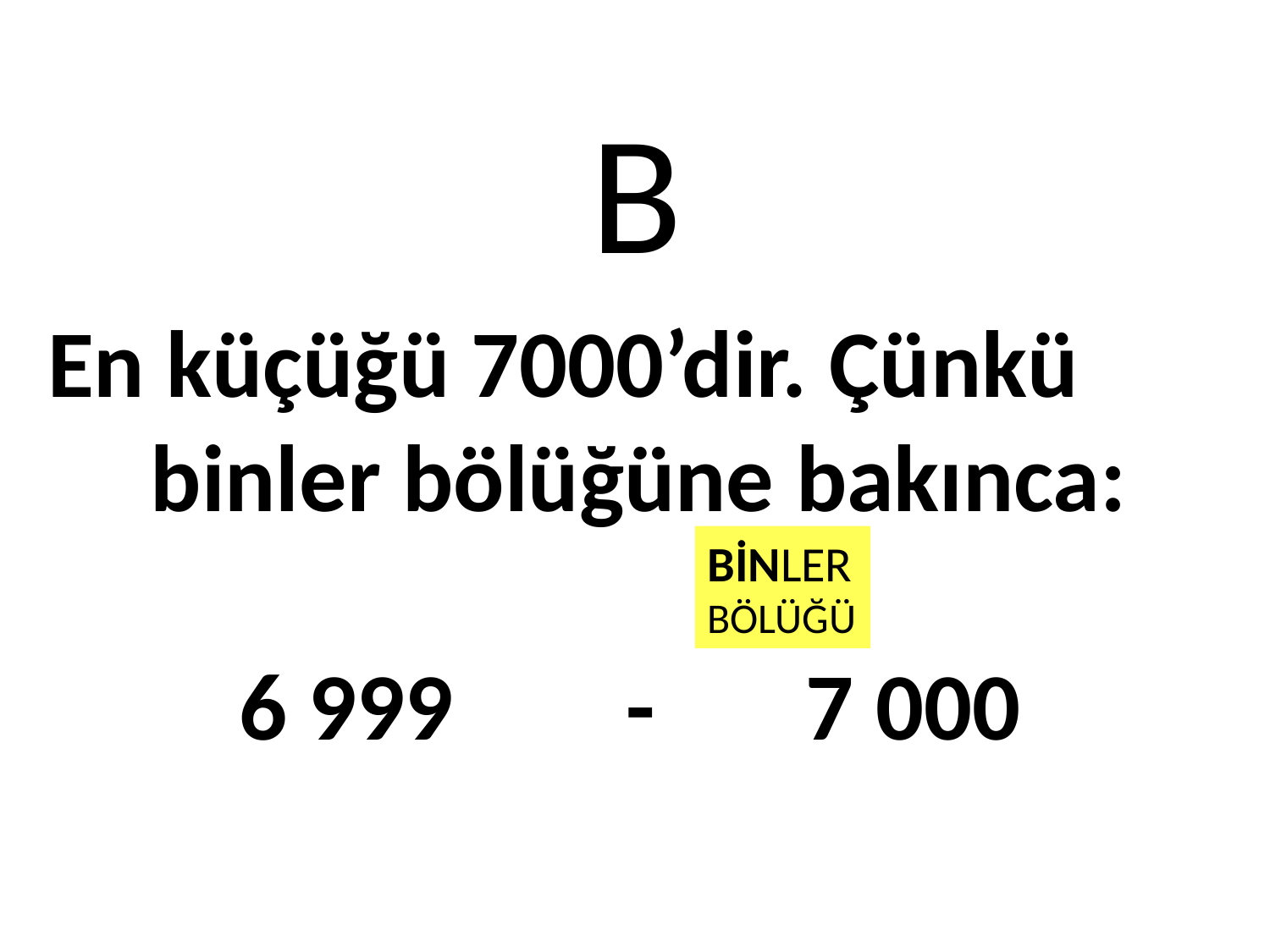

# B
En küçüğü 7000’dir. Çünkü binler bölüğüne bakınca:

6 999        -       7 000

BİNLER BÖLÜĞÜ